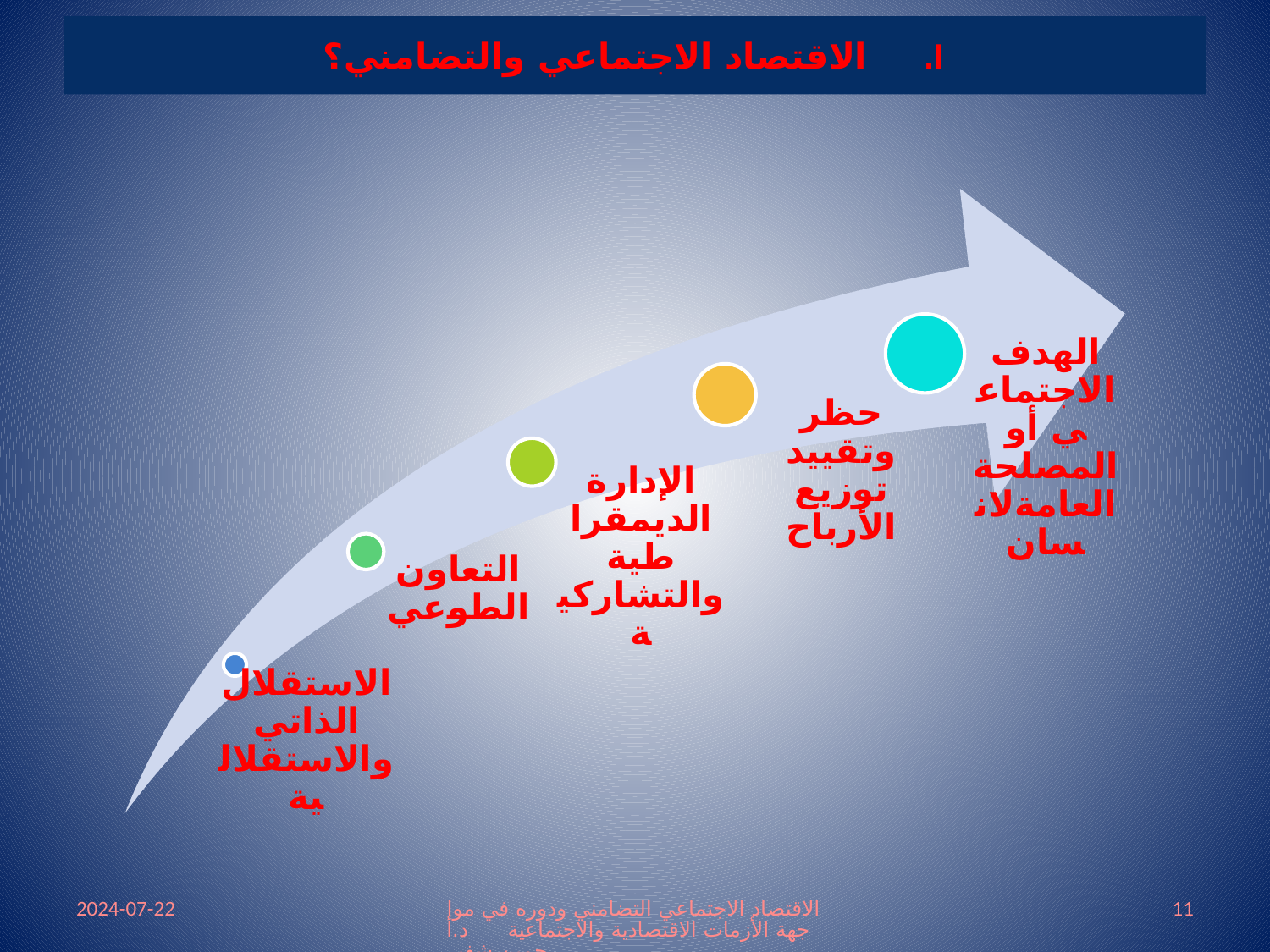

# الاقتصاد الاجتماعي والتضامني؟

الاستقلال الذاتي والاستقلالية
التعاون الطوعي
الإدارة الديمقراطية والتشاركية
حظر وتقييد توزيع الأرباح
الهدف الاجتماعي أو المصلحة العامةلانسان
2024-07-22
الاقتصاد الاجتماعي التضامني ودوره في مواجهة الأزمات الاقتصادية والاجتماعية      د.أحمين شفير
11